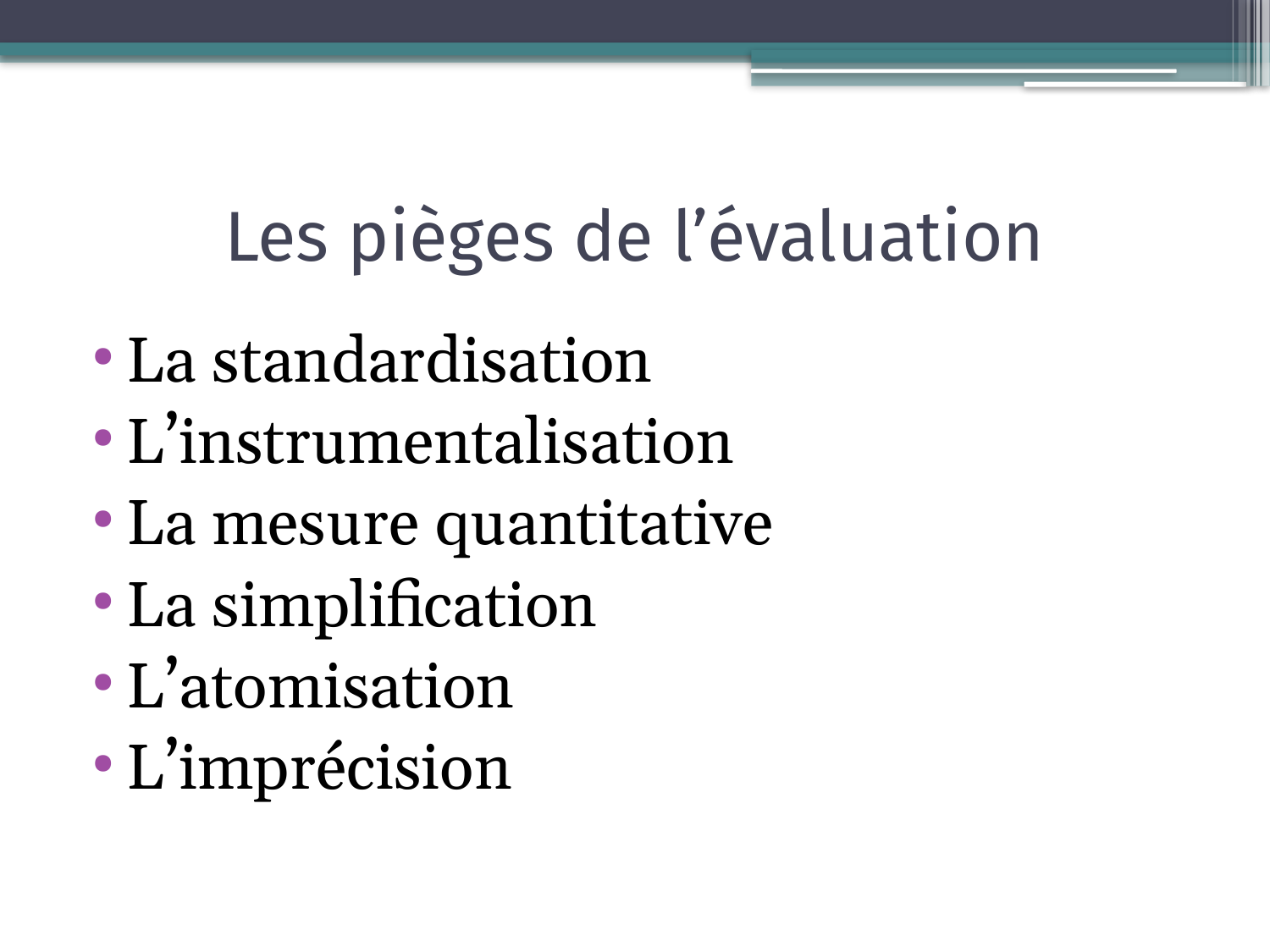

# Les pièges de l’évaluation
La standardisation
L’instrumentalisation
La mesure quantitative
La simplification
L’atomisation
L’imprécision